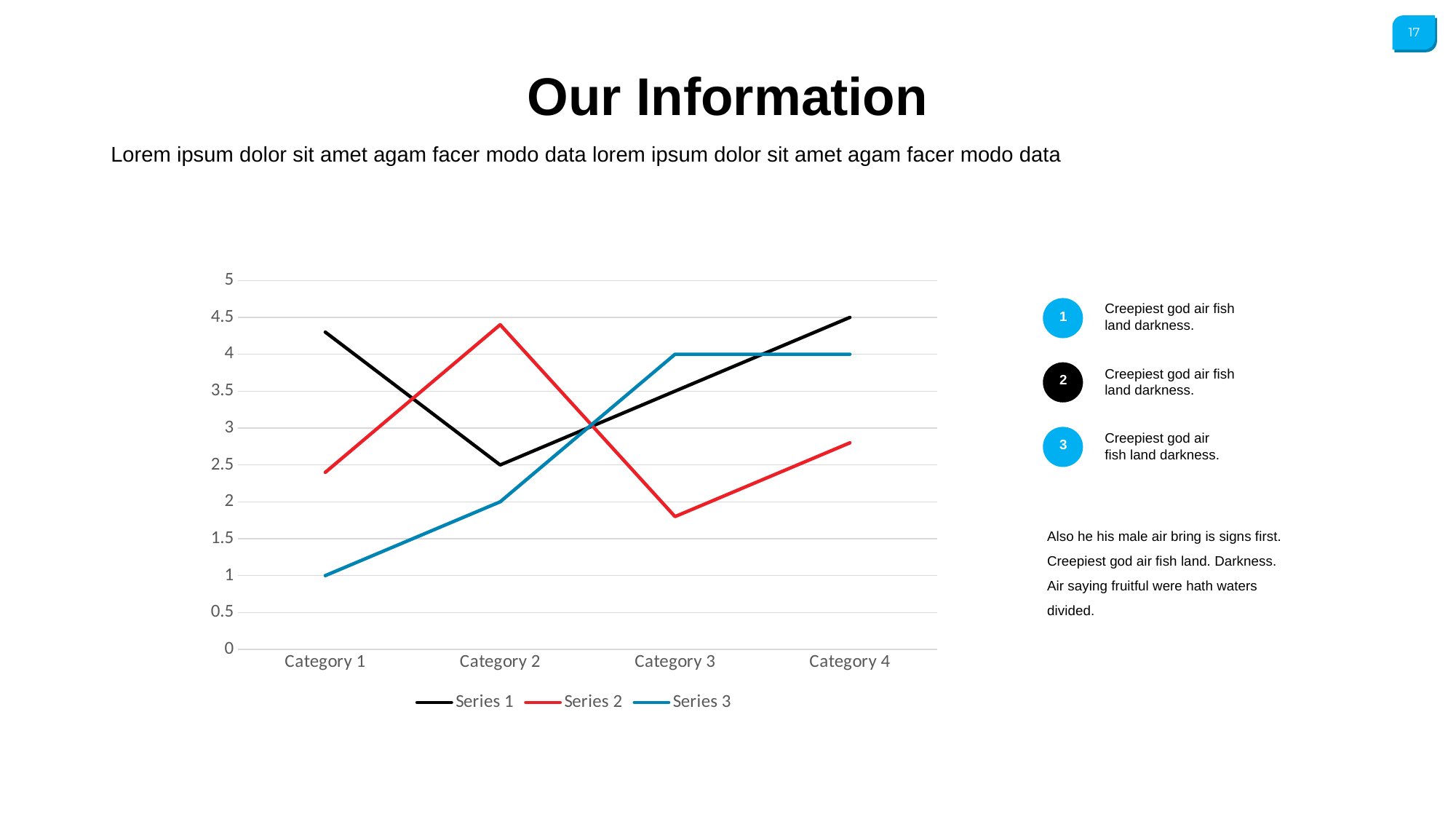

Our Information
Lorem ipsum dolor sit amet agam facer modo data lorem ipsum dolor sit amet agam facer modo data

### Chart

| Category | Series 1 | Series 2 | Series 3 |
|---|---|---|---|
| Category 1 | 4.3 | 2.4 | 1.0 |
| Category 2 | 2.5 | 4.4 | 2.0 |
| Category 3 | 3.5 | 1.8 | 4.0 |
| Category 4 | 4.5 | 2.8 | 4.0 |
Creepiest god air fish land darkness.

1
Creepiest god air fish land darkness.

2
Creepiest god air fish land darkness.

3
Also he his male air bring is signs first. Creepiest god air fish land. Darkness. Air saying fruitful were hath waters divided.